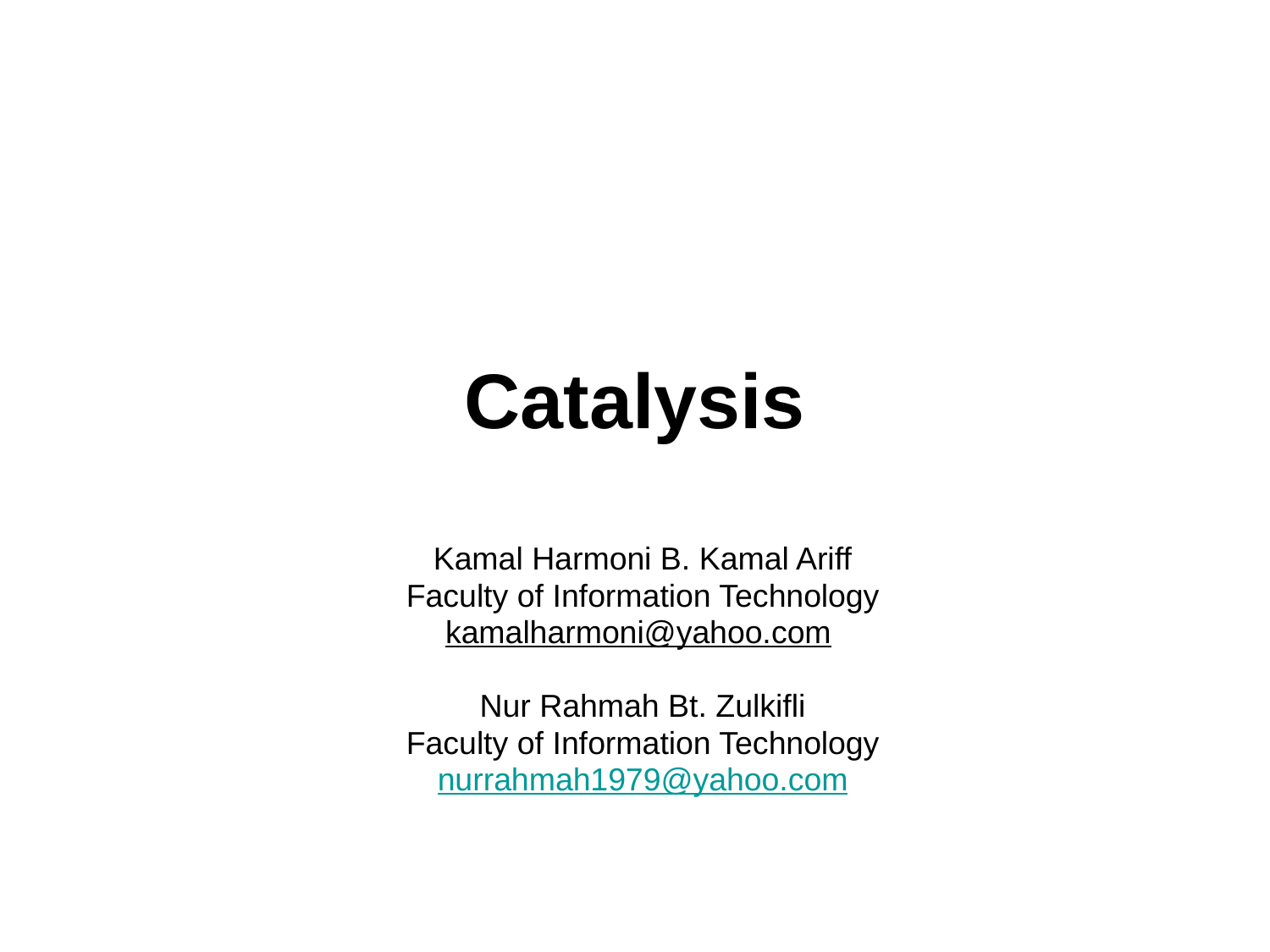

# Catalysis
Kamal Harmoni B. Kamal Ariff
Faculty of Information Technology
kamalharmoni@yahoo.com

Nur Rahmah Bt. Zulkifli
Faculty of Information Technology
nurrahmah1979@yahoo.com